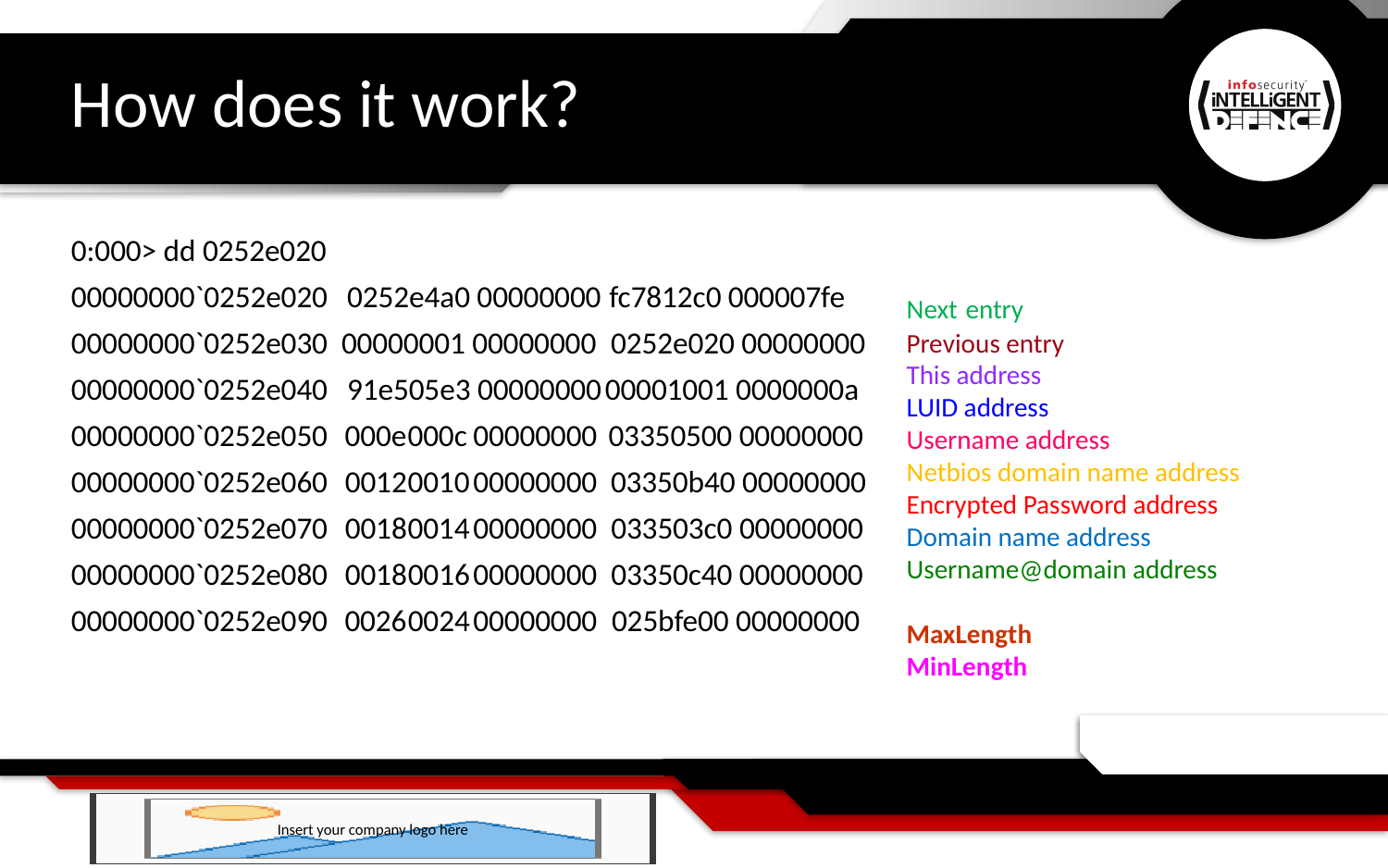

# How does it work?
0:000> dd 0252e020
00000000`0252e020
00000000`0252e030  00000001 00000000
00000000`0252e040                                        00001001 0000000a
00000000`0252e050                     00000000
00000000`0252e060                     00000000
00000000`0252e070                     00000000
00000000`0252e080                     00000000
00000000`0252e090                     00000000
0252e4a0 00000000
fc7812c0 000007fe
Next entry
Previous entry
This address
LUID address
Username address
Netbios domain name address
Encrypted Password address
Domain name address
Username@domain address

MaxLength
MinLength
0252e020 00000000
91e505e3 00000000
000e
000c
03350500 00000000
0012
03350b40 00000000
0010
0018
0014
033503c0 00000000
0016
0018
03350c40 00000000
0026
0024
025bfe00 00000000